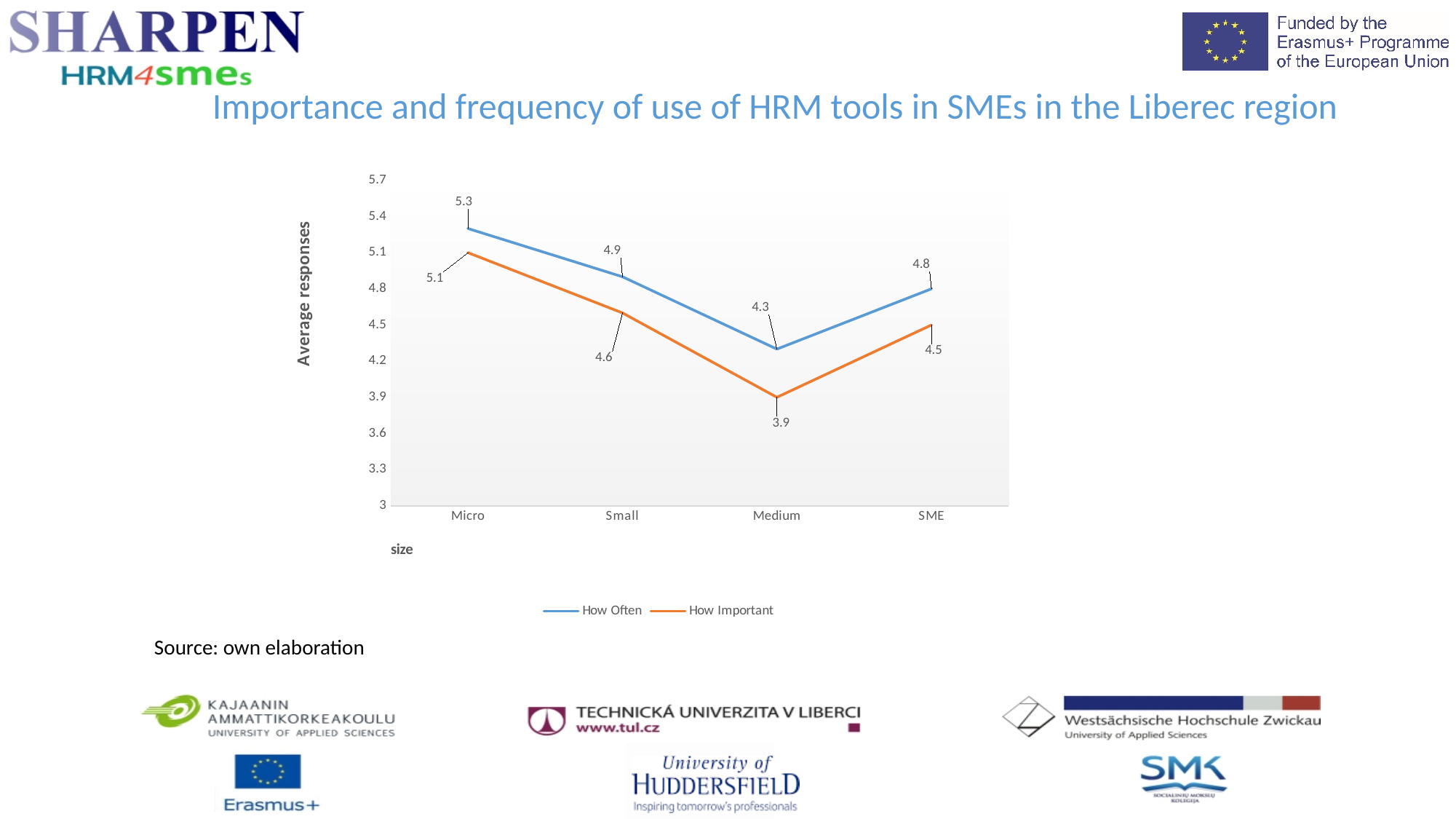

# Importance and frequency of use of HRM tools in SMEs in the Liberec region

### Chart

| Category |  |  |
|---|---|---|
| Micro | 5.3 | 5.1 |
| Small | 4.9 | 4.6 |
| Medium | 4.3 | 3.9 |
| SME | 4.8 | 4.5 |
Source: own elaboration